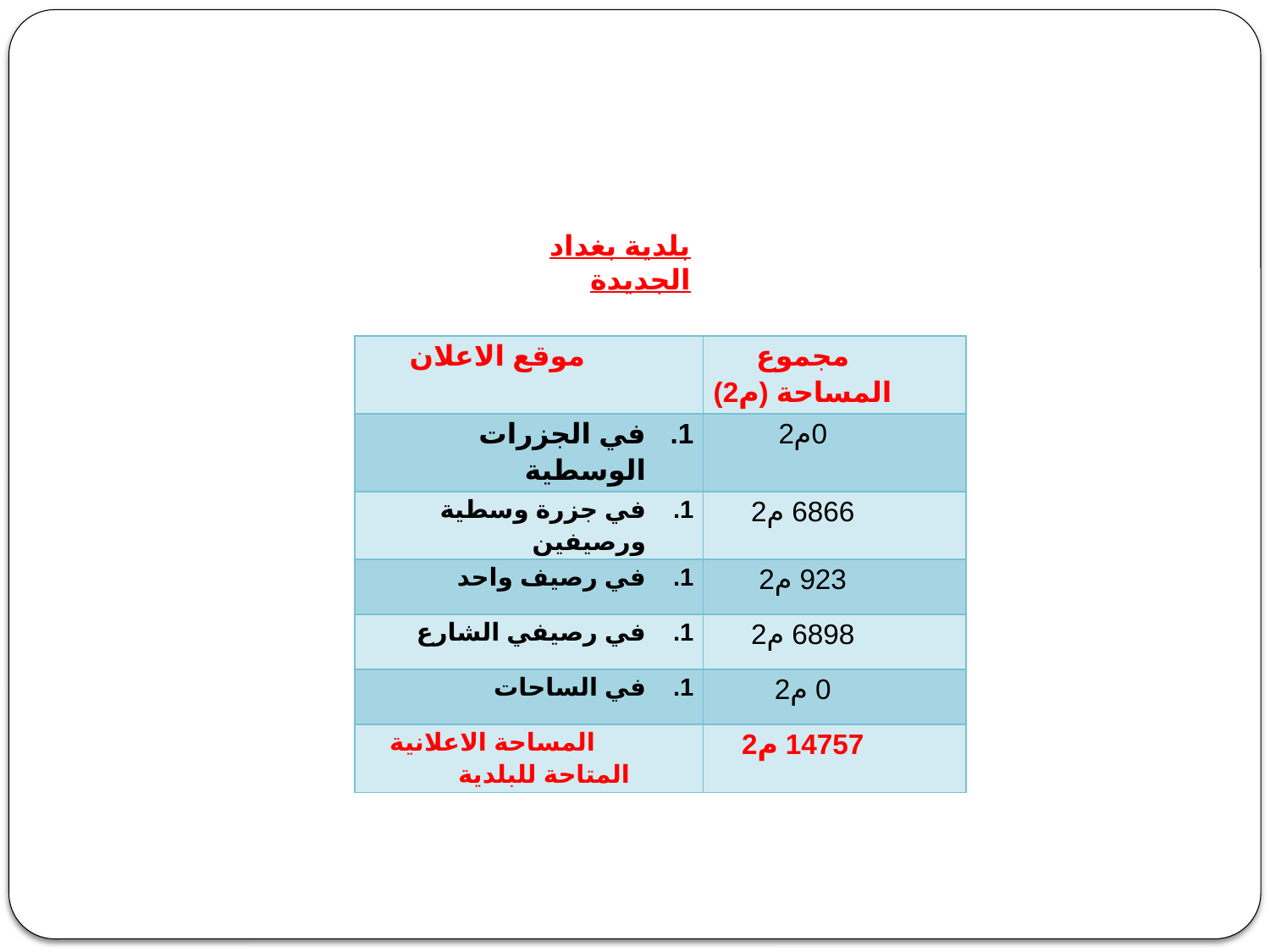

بلدية بغداد الجديدة
| موقع الاعلان | مجموع المساحة (م2) |
| --- | --- |
| في الجزرات الوسطية | 0م2 |
| في جزرة وسطية ورصيفين | 6866 م2 |
| في رصيف واحد | 923 م2 |
| في رصيفي الشارع | 6898 م2 |
| في الساحات | 0 م2 |
| المساحة الاعلانية المتاحة للبلدية | 14757 م2 |